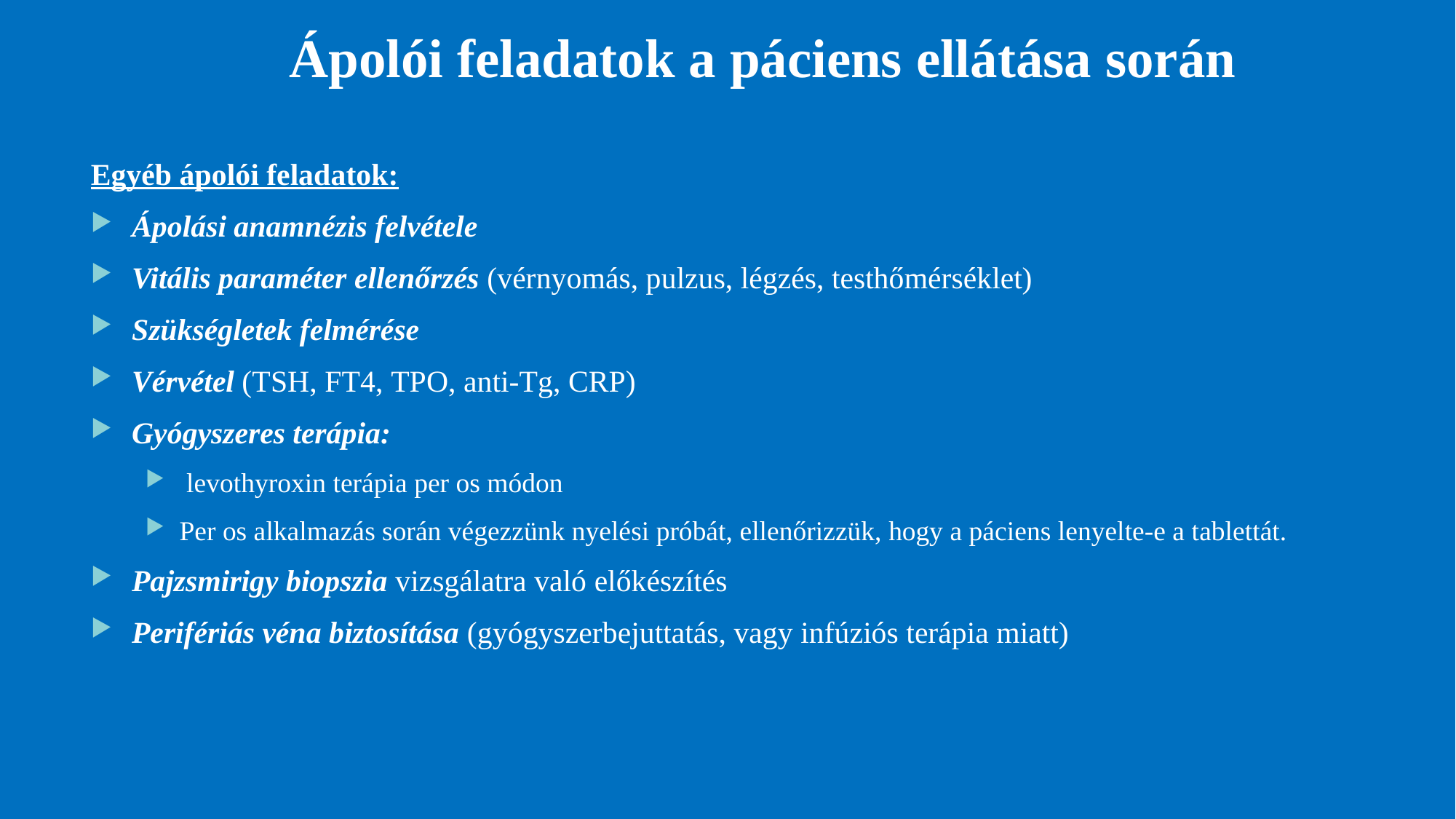

# Ápolói feladatok a páciens ellátása során
Egyéb ápolói feladatok:
Ápolási anamnézis felvétele
Vitális paraméter ellenőrzés (vérnyomás, pulzus, légzés, testhőmérséklet)
Szükségletek felmérése
Vérvétel (TSH, FT4, TPO, anti-Tg, CRP)
Gyógyszeres terápia:
 levothyroxin terápia per os módon
Per os alkalmazás során végezzünk nyelési próbát, ellenőrizzük, hogy a páciens lenyelte-e a tablettát.
Pajzsmirigy biopszia vizsgálatra való előkészítés
Perifériás véna biztosítása (gyógyszerbejuttatás, vagy infúziós terápia miatt)